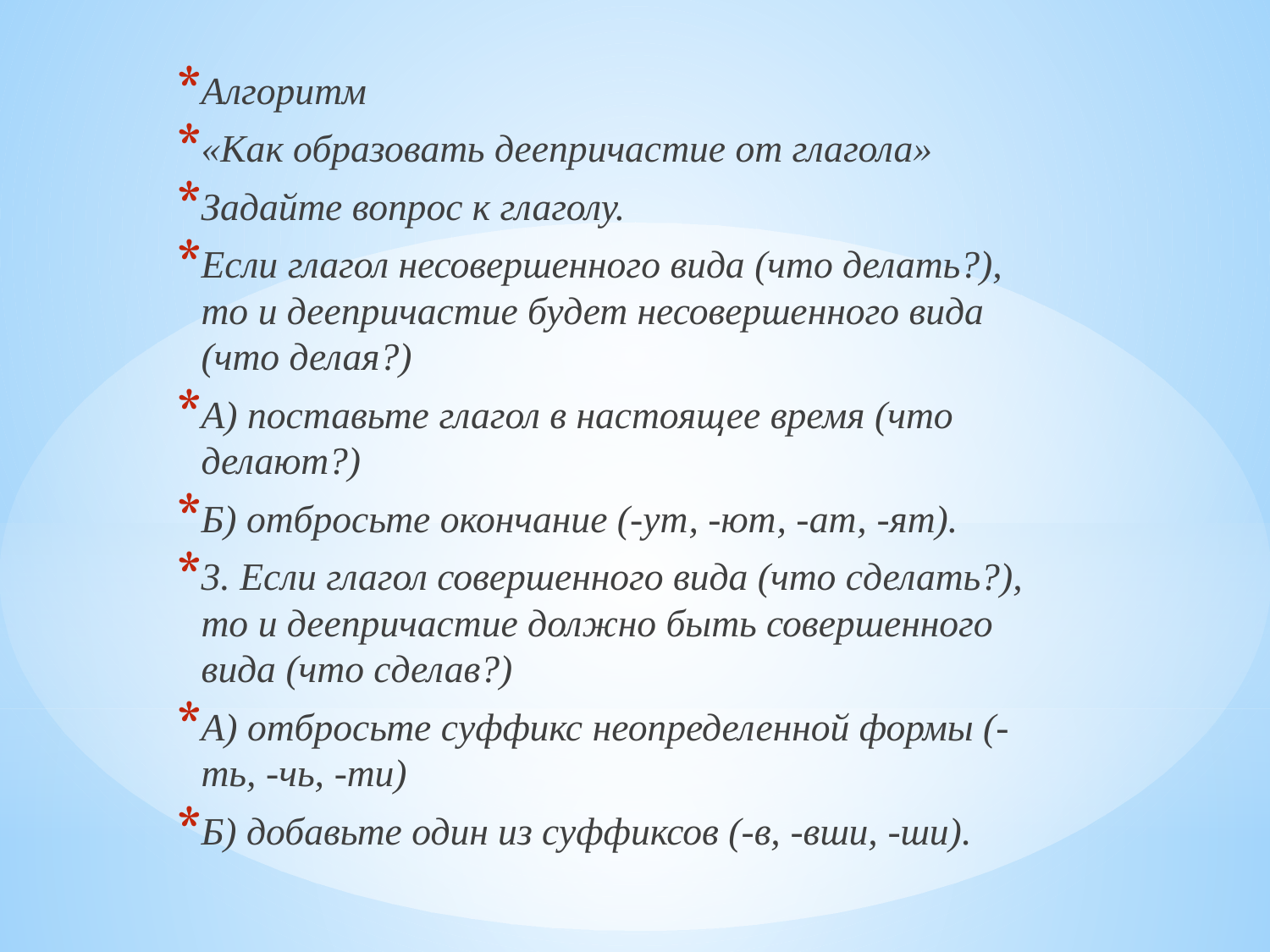

Алгоритм
«Как образовать деепричастие от глагола»
Задайте вопрос к глаголу.
Если глагол несовершенного вида (что делать?), то и деепричастие будет несовершенного вида (что делая?)
А) поставьте глагол в настоящее время (что делают?)
Б) отбросьте окончание (-ут, -ют, -ат, -ят).
3. Если глагол совершенного вида (что сделать?), то и деепричастие должно быть совершенного вида (что сделав?)
А) отбросьте суффикс неопределенной формы (-ть, -чь, -ти)
Б) добавьте один из суффиксов (-в, -вши, -ши).

#